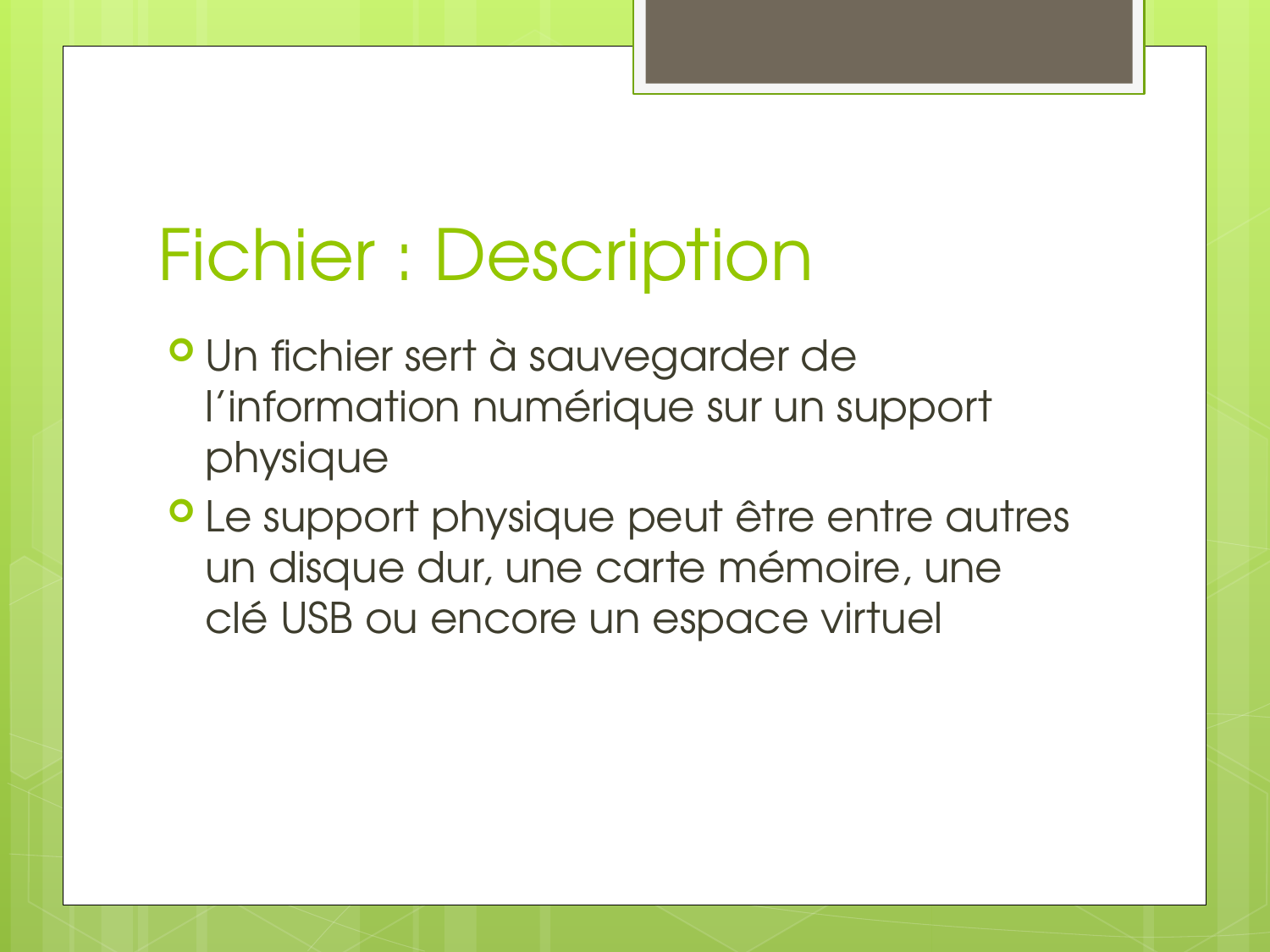

# Fichier : Description
Un fichier sert à sauvegarder de l’information numérique sur un support physique
Le support physique peut être entre autres un disque dur, une carte mémoire, une clé USB ou encore un espace virtuel